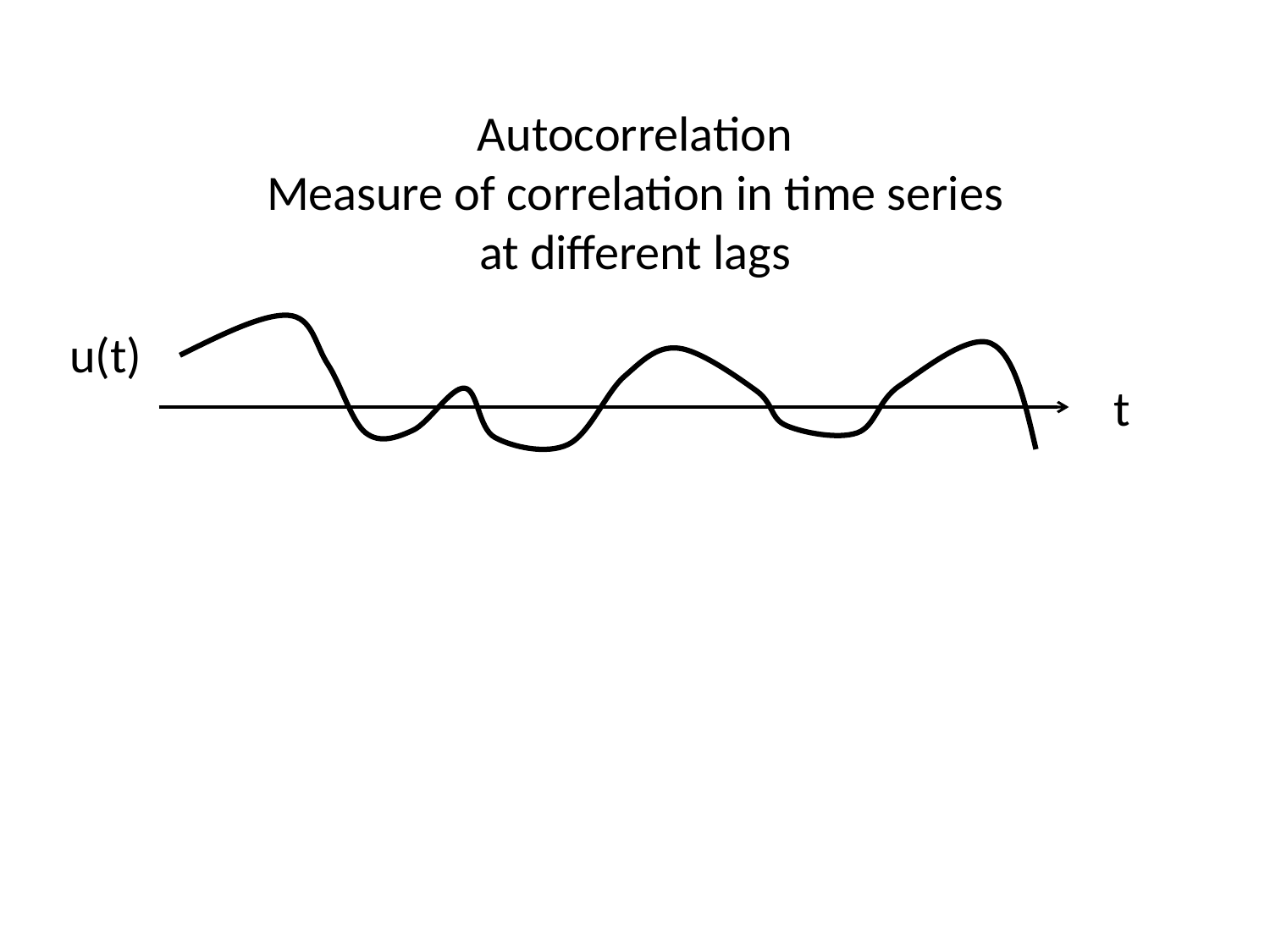

Autocorrelation
Measure of correlation in time series
at different lags

u(t)
t